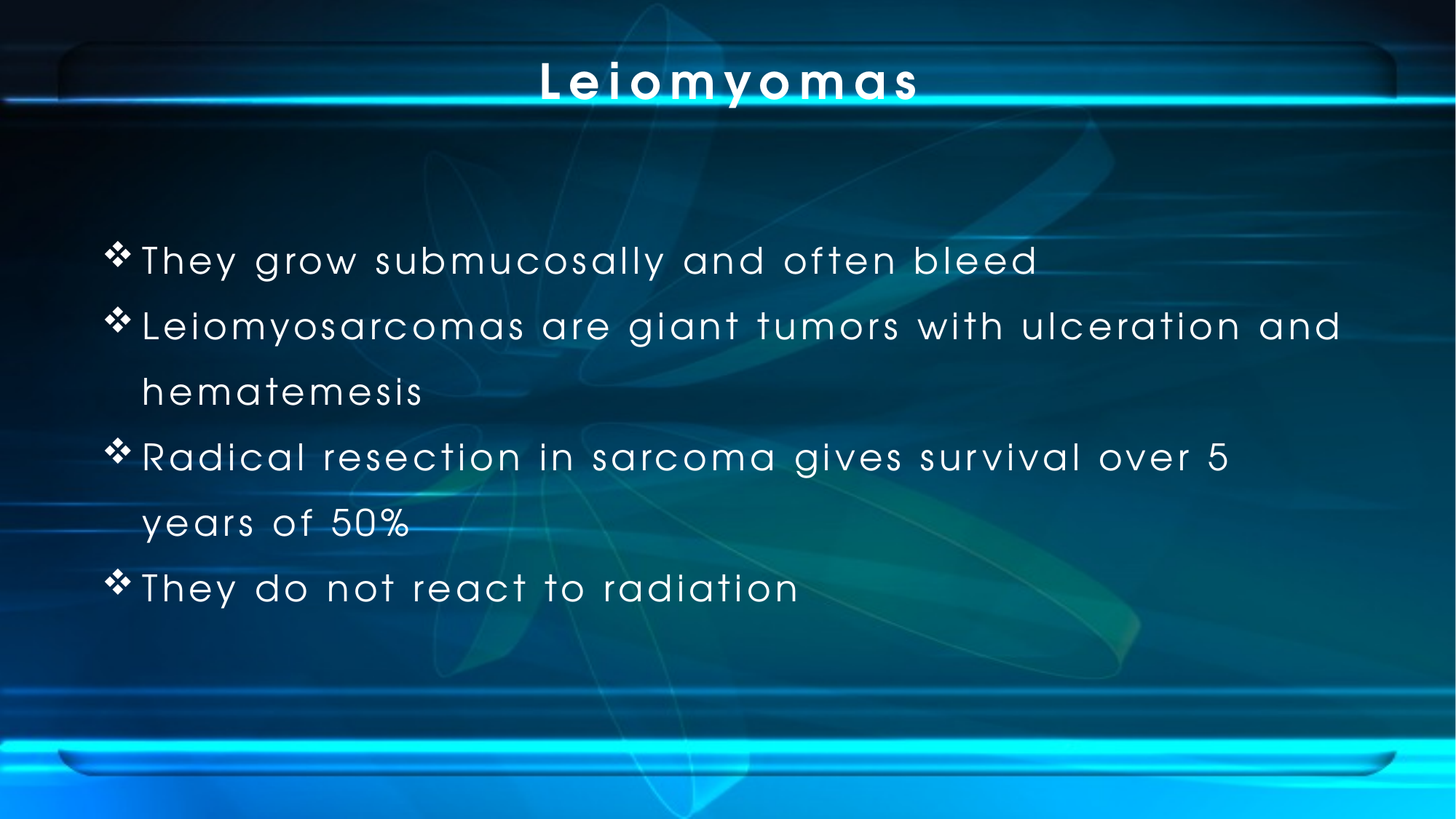

Leiomyomas
They grow submucosally and often bleed
Leiomyosarcomas are giant tumors with ulceration and hematemesis
Radical resection in sarcoma gives survival over 5 years of 50%
They do not react to radiation